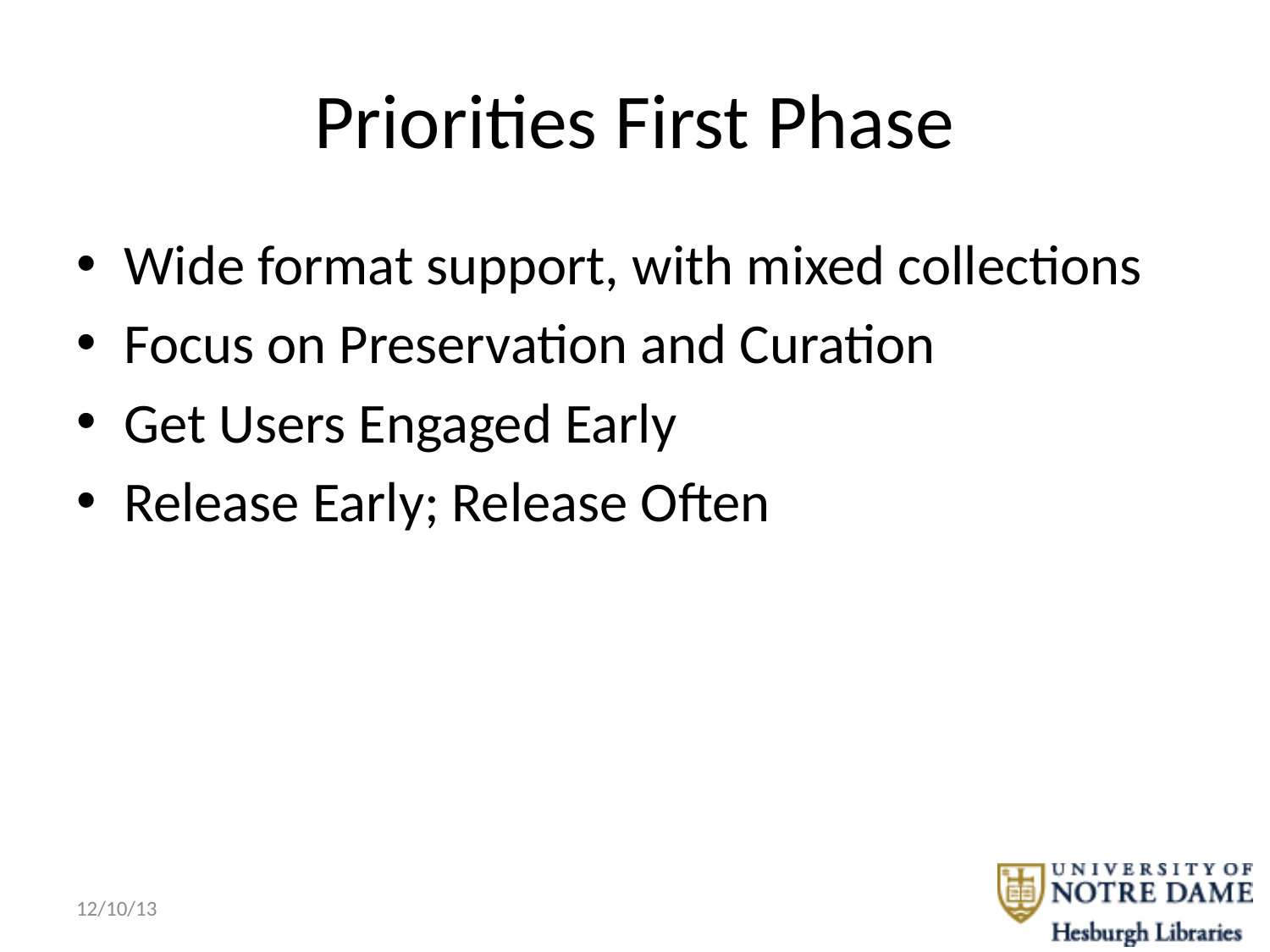

# Priorities First Phase
Wide format support, with mixed collections
Focus on Preservation and Curation
Get Users Engaged Early
Release Early; Release Often
12/10/13